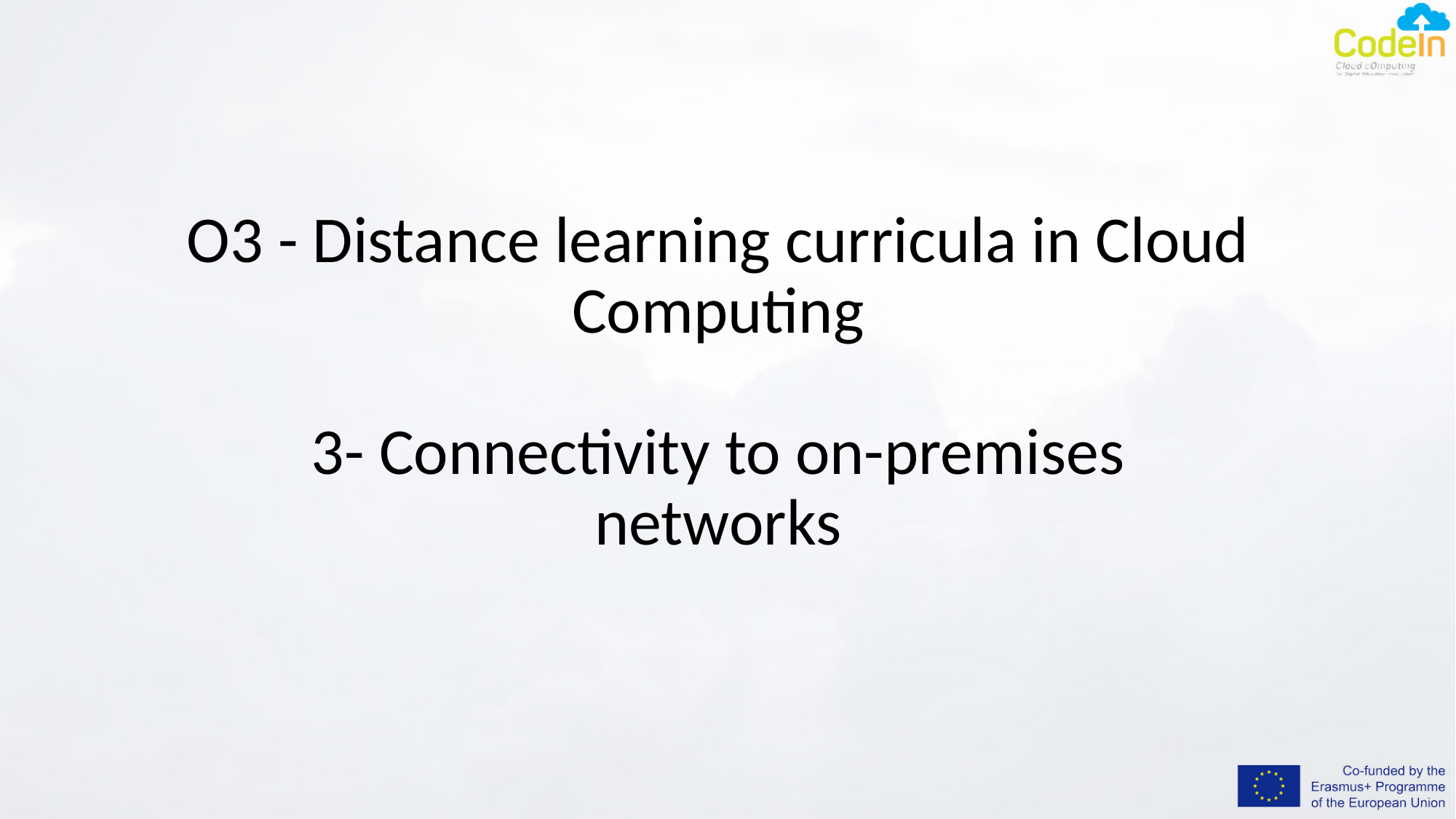

# O3 - Distance learning curricula in Cloud Computing 3- Connectivity to on-premises networks